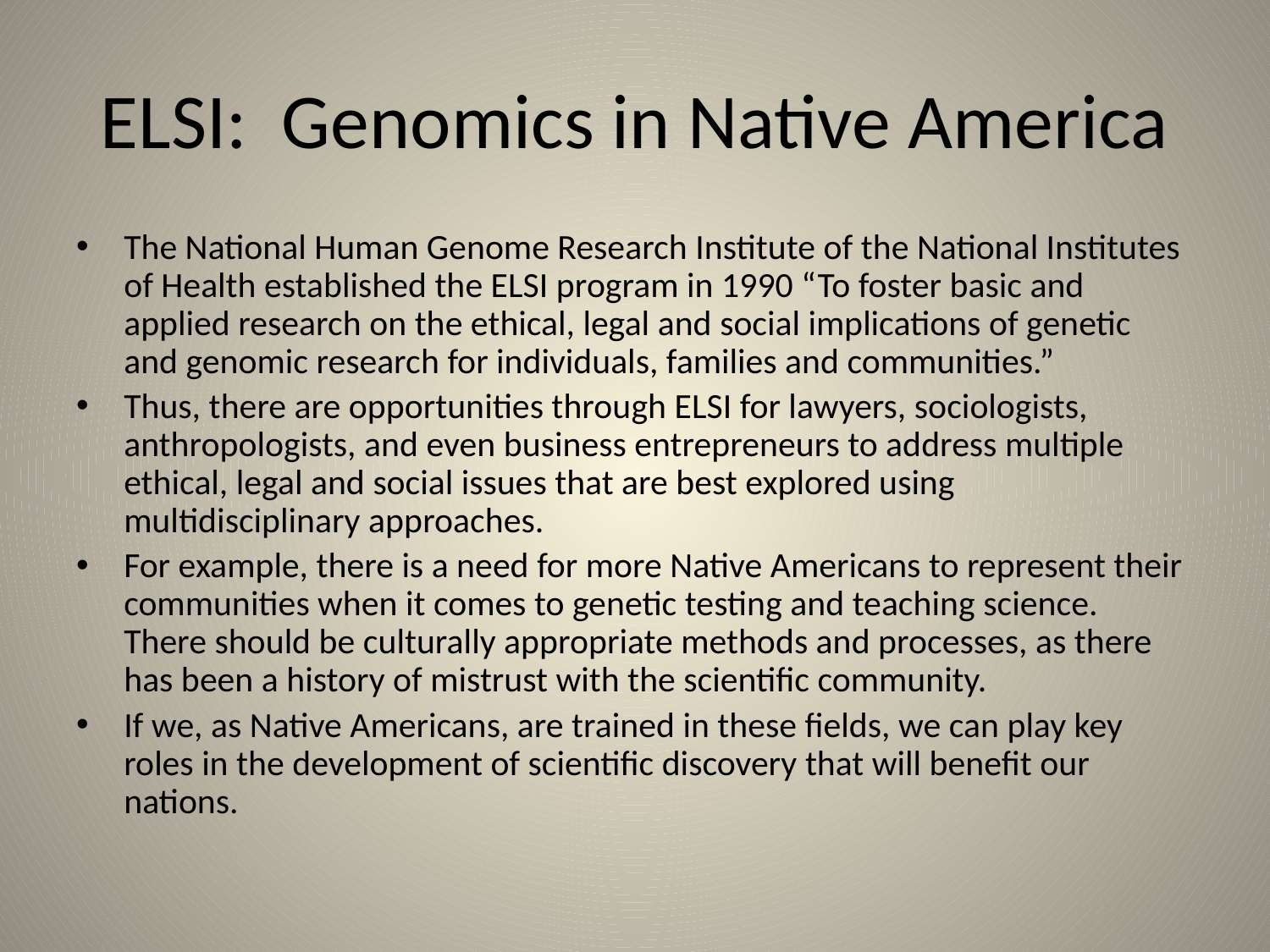

# ELSI:  Genomics in Native America
The National Human Genome Research Institute of the National Institutes of Health established the ELSI program in 1990 “To foster basic and applied research on the ethical, legal and social implications of genetic and genomic research for individuals, families and communities.”
Thus, there are opportunities through ELSI for lawyers, sociologists, anthropologists, and even business entrepreneurs to address multiple ethical, legal and social issues that are best explored using multidisciplinary approaches.
For example, there is a need for more Native Americans to represent their communities when it comes to genetic testing and teaching science.  There should be culturally appropriate methods and processes, as there has been a history of mistrust with the scientific community.
If we, as Native Americans, are trained in these fields, we can play key roles in the development of scientific discovery that will benefit our nations.